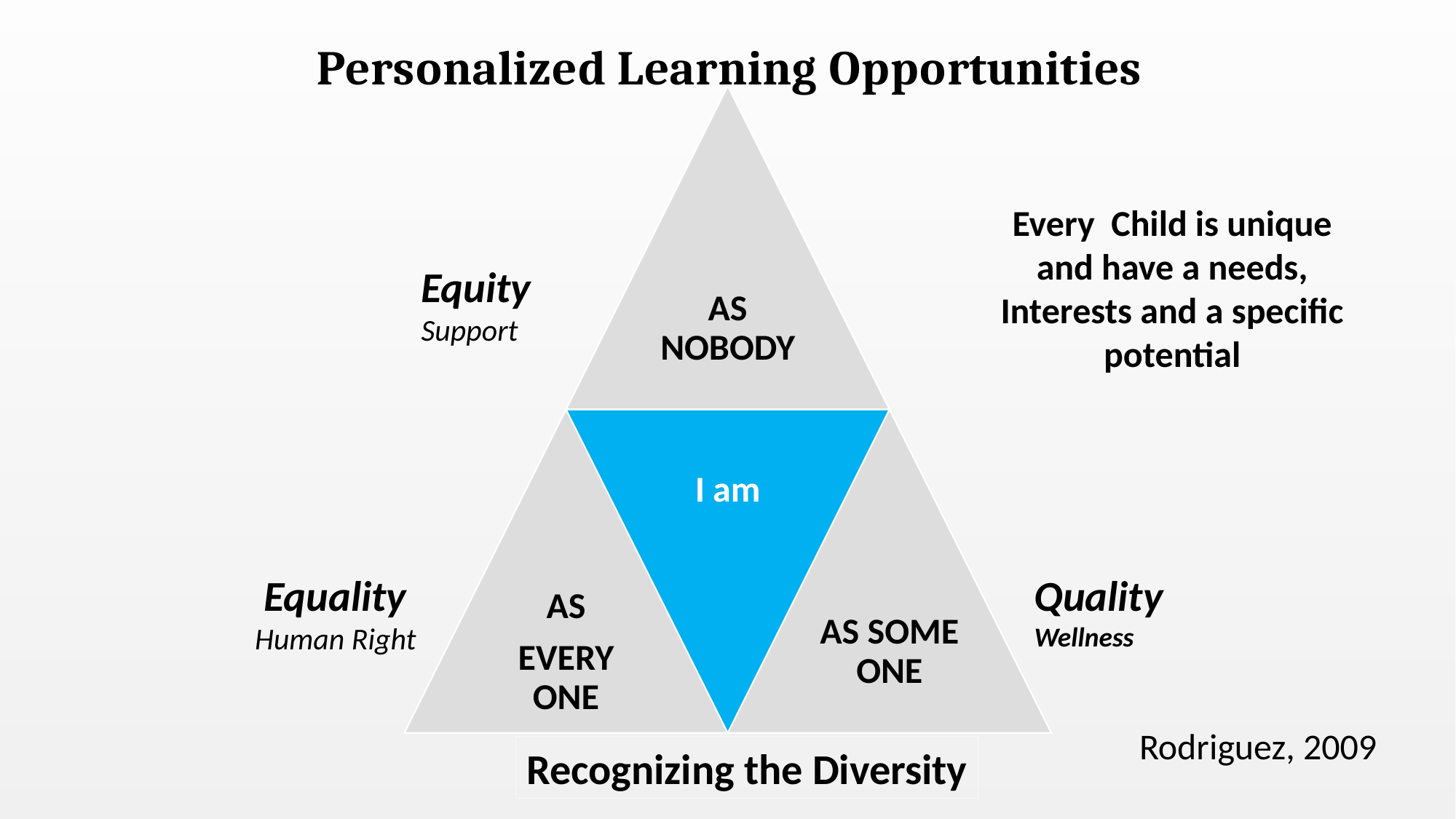

Personalized Learning Opportunities
AS NOBODY
AS
EVERY ONE
I am
AS SOME ONE
Every  Child is unique
and have a needs,
Interests and a specific
potential
Equity
Support
Equality
Human Right
Quality
Wellness
Rodriguez, 2009
Recognizing the Diversity